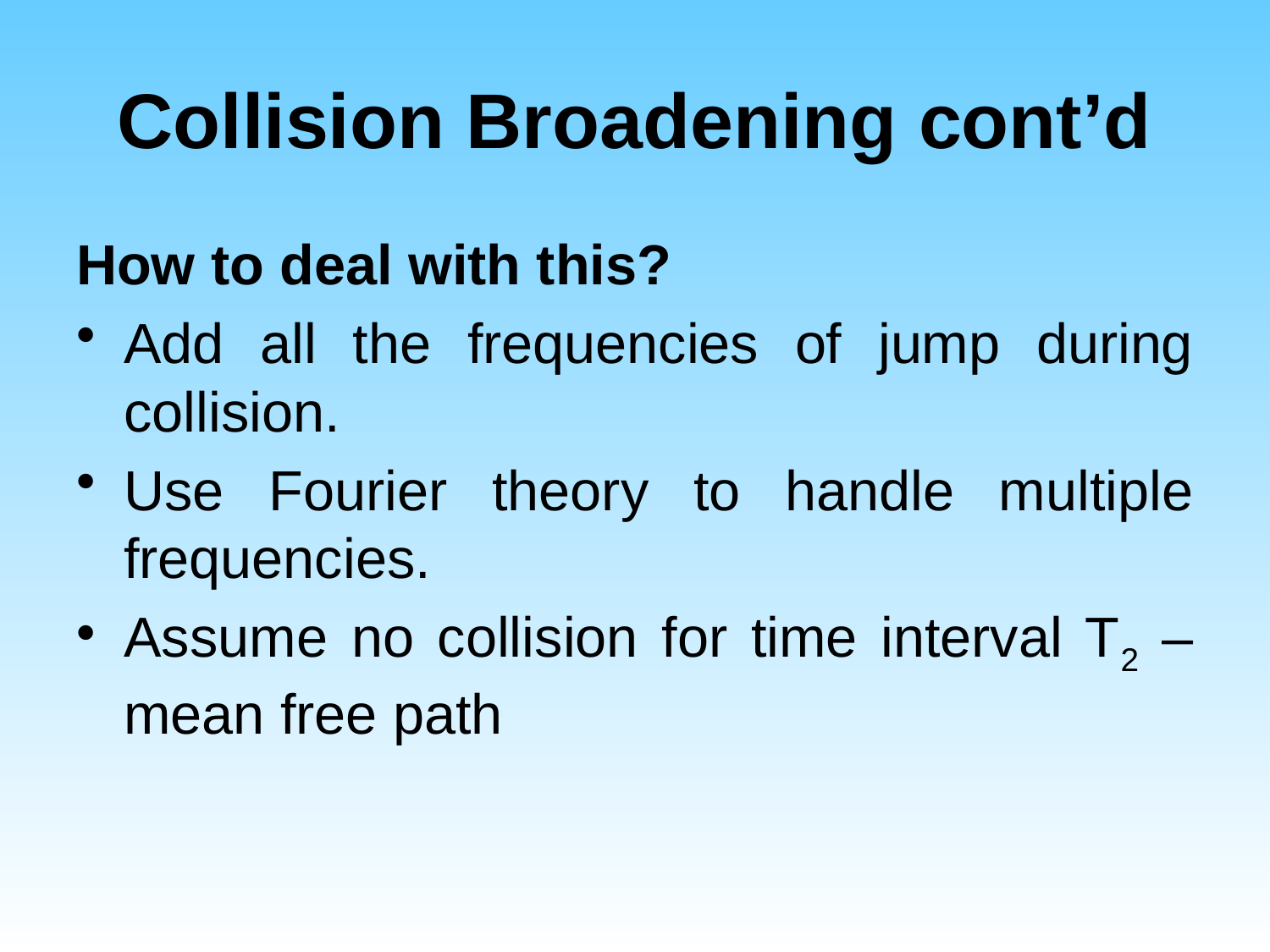

Collision Broadening cont’d
How to deal with this?
Add all the frequencies of jump during collision.
Use Fourier theory to handle multiple frequencies.
Assume no collision for time interval T2 –mean free path